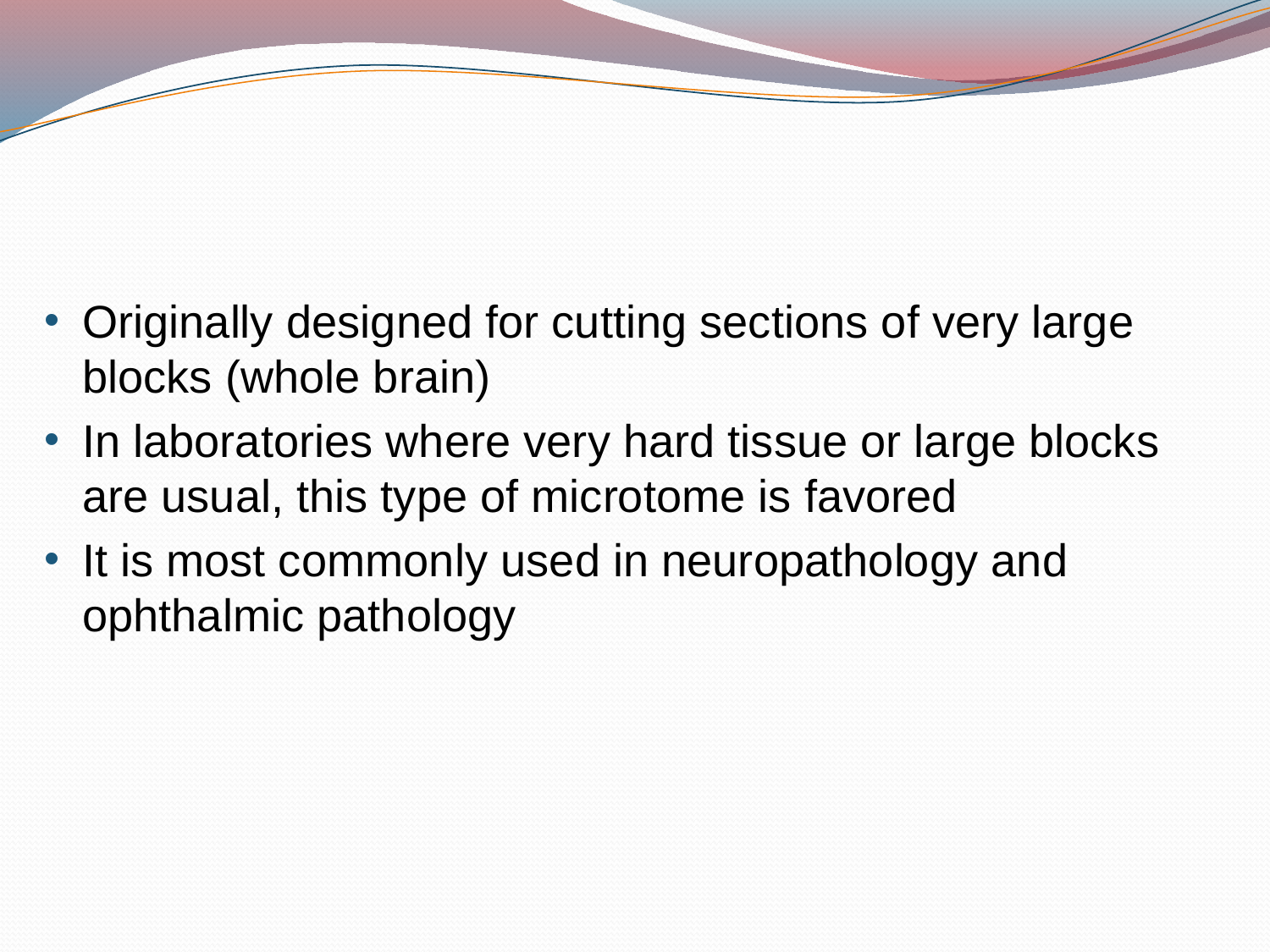

Originally designed for cutting sections of very large blocks (whole brain)
In laboratories where very hard tissue or large blocks are usual, this type of microtome is favored
It is most commonly used in neuropathology and ophthalmic pathology